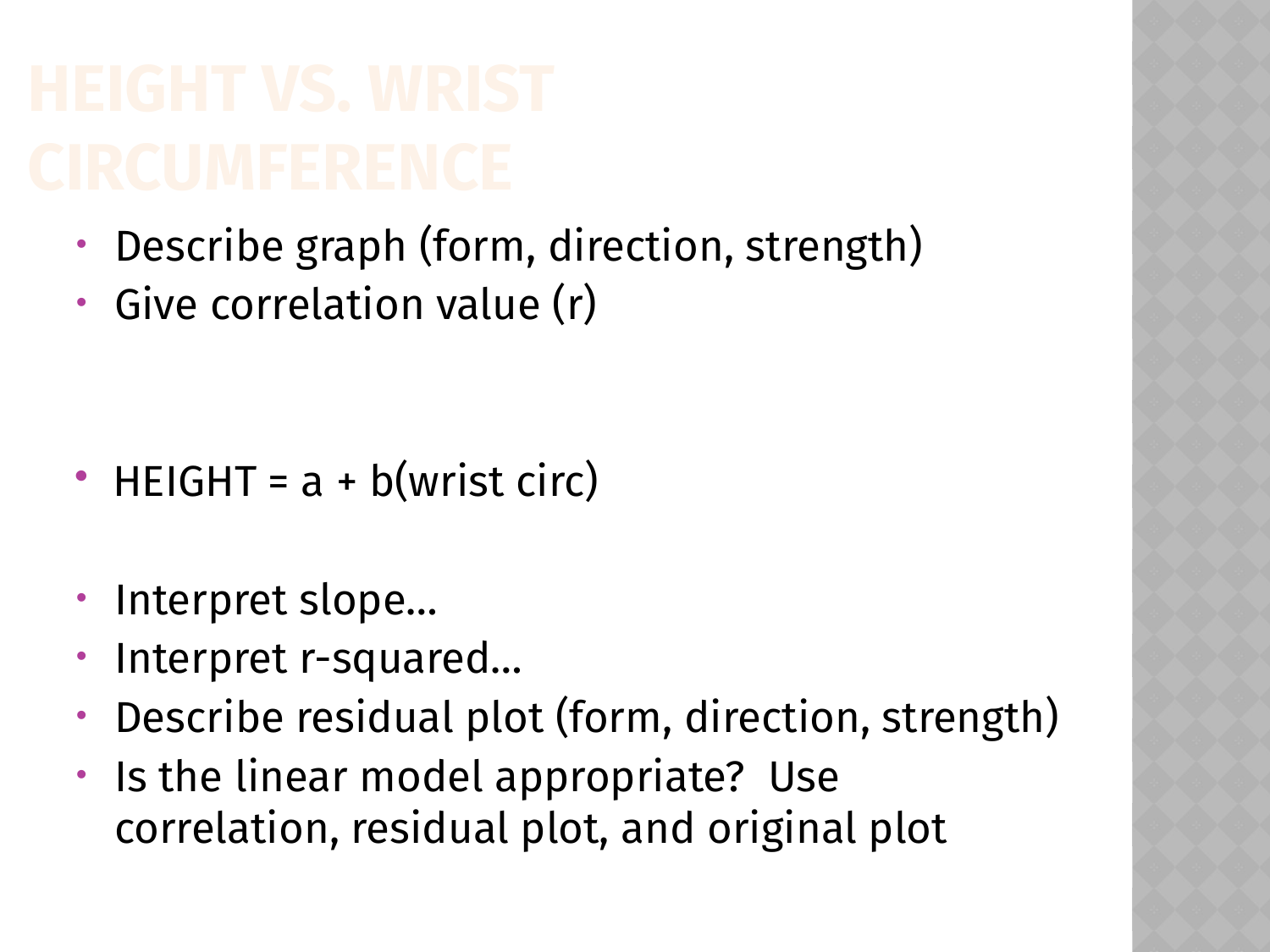

Height Vs. Wrist Circumference
Describe graph (form, direction, strength)
Give correlation value (r)

HEIGHT = a + b(wrist circ)

Interpret slope…
Interpret r-squared…
Describe residual plot (form, direction, strength)
Is the linear model appropriate?  Use correlation, residual plot, and original plot